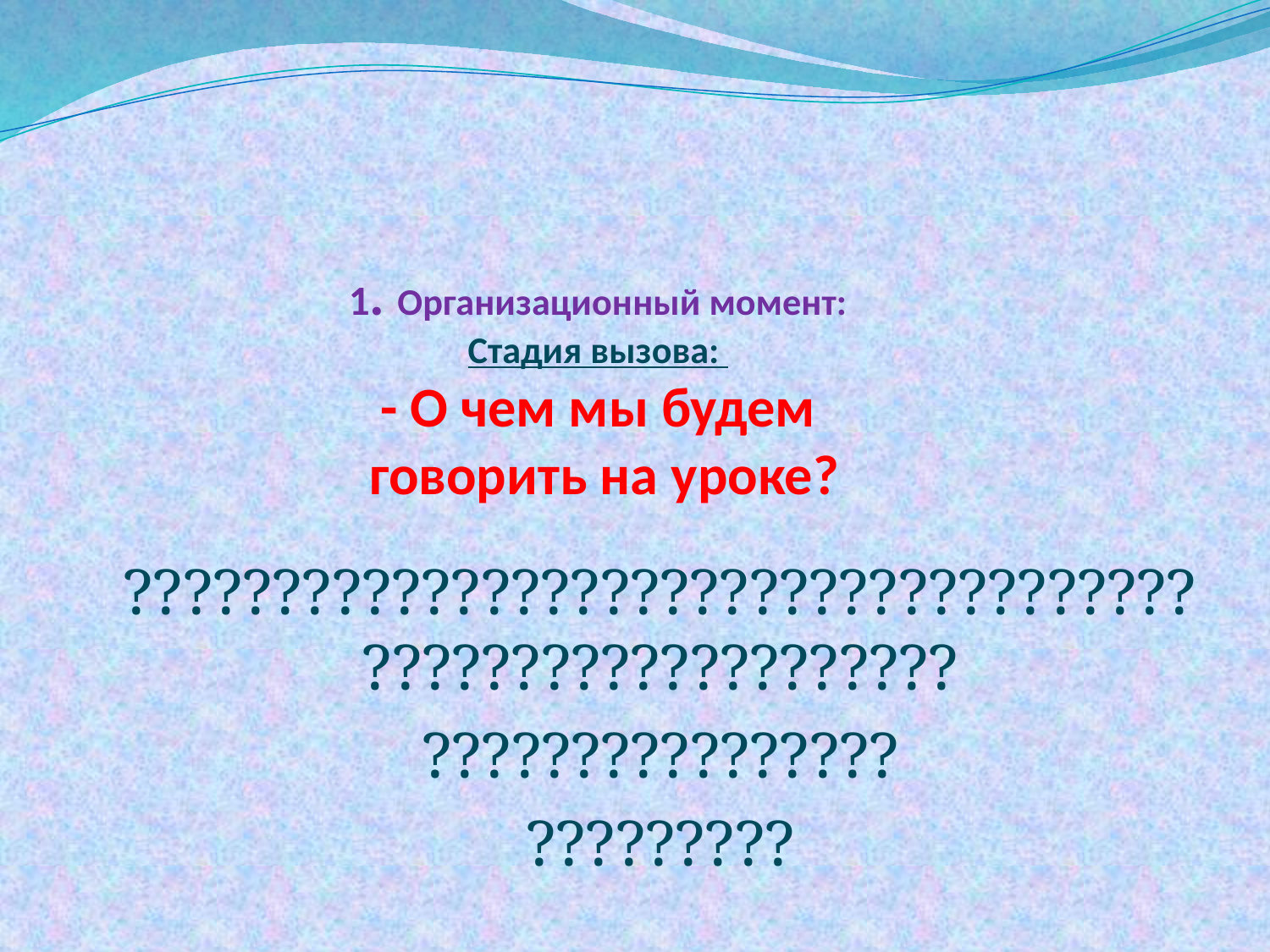

# 1. Организационный момент: Стадия вызова: - О чем мы будем говорить на уроке?
????????????????????????????????????????????????????????
????????????????
?????????